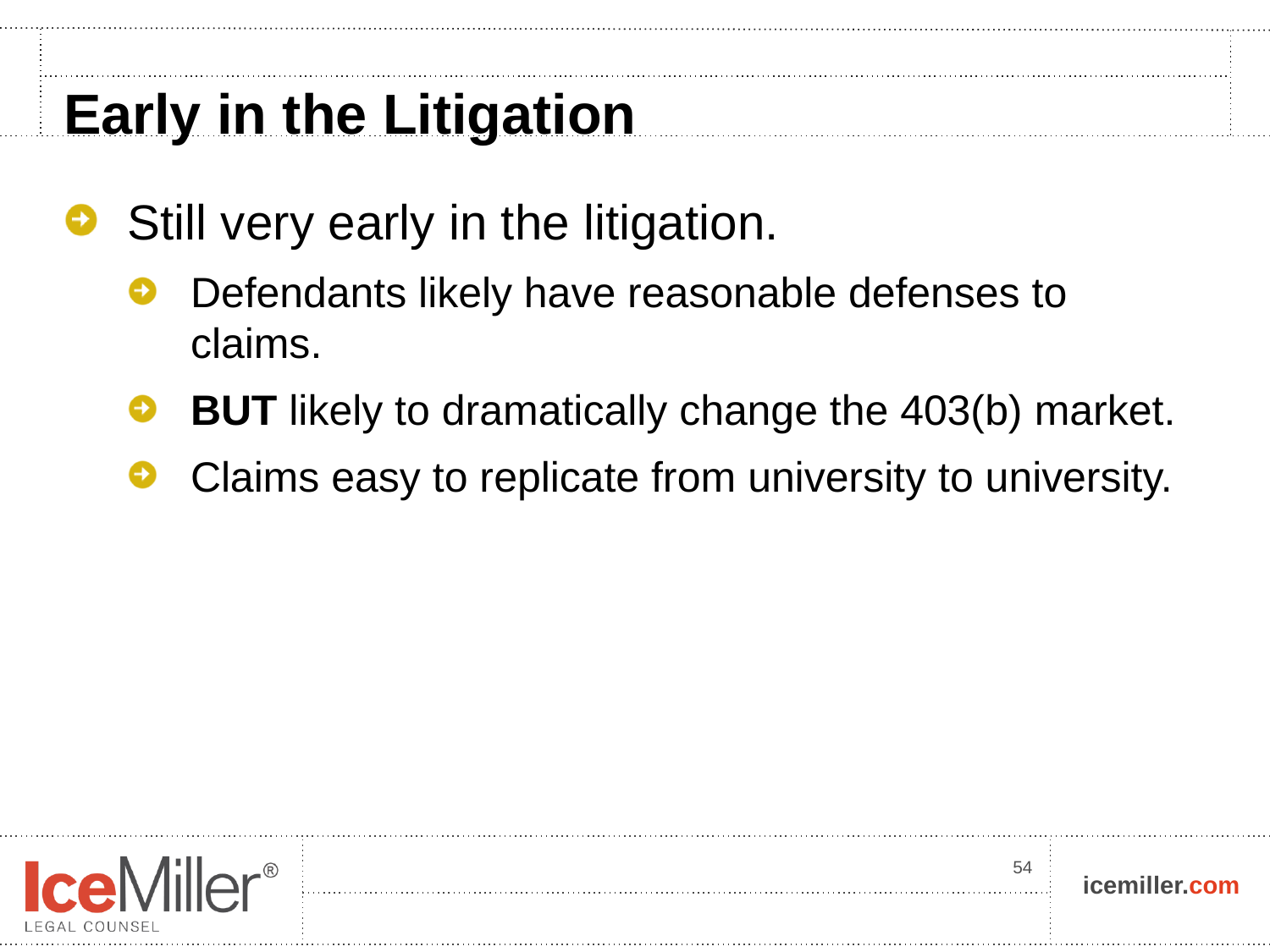

# Early in the Litigation
Still very early in the litigation.
Defendants likely have reasonable defenses to claims.
BUT likely to dramatically change the 403(b) market.
Claims easy to replicate from university to university.

54